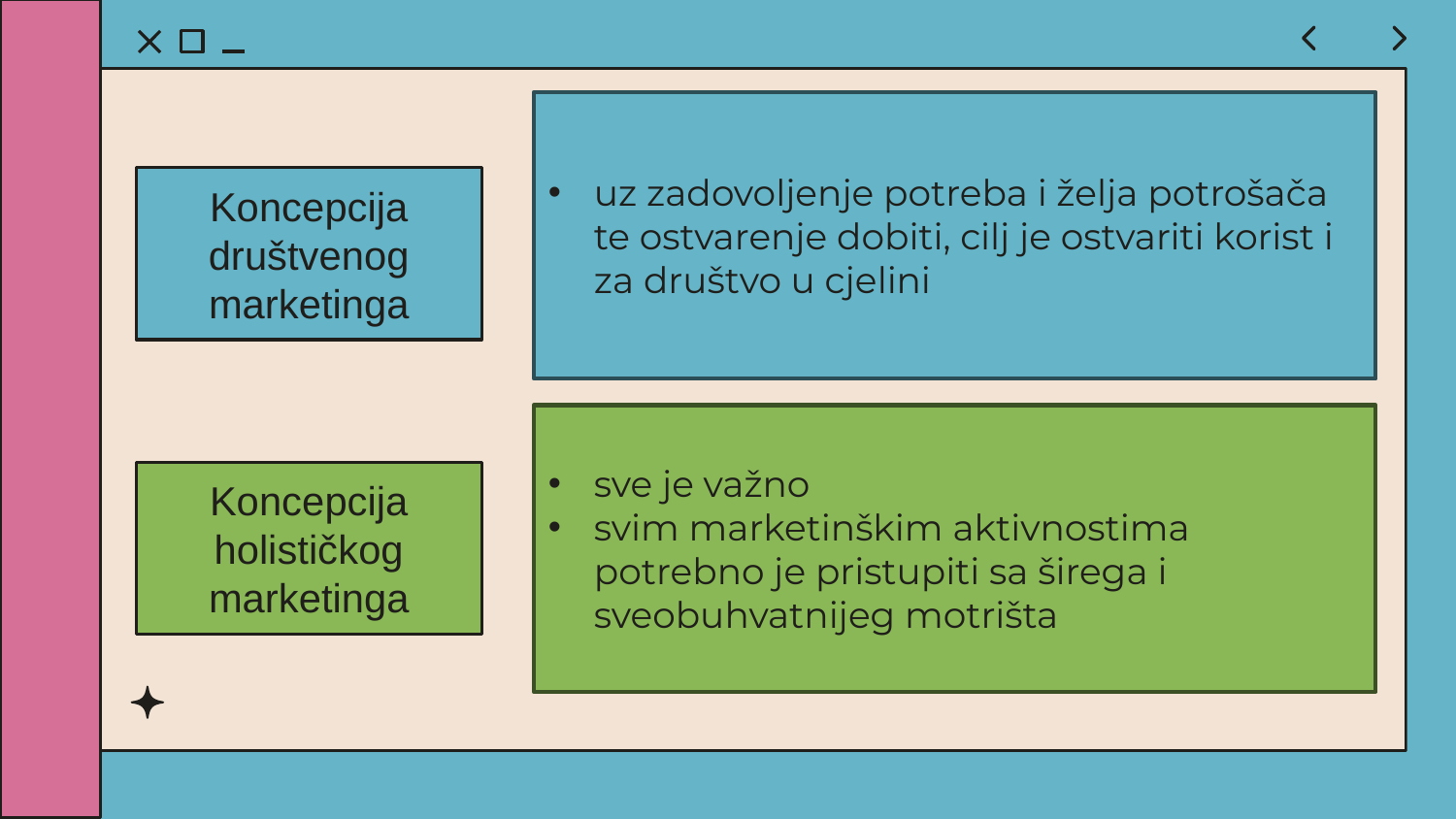

uz zadovoljenje potreba i želja potrošača te ostvarenje dobiti, cilj je ostvariti korist i za društvo u cjelini
Koncepcija društvenog marketinga
sve je važno
svim marketinškim aktivnostima potrebno je pristupiti sa širega i sveobuhvatnijeg motrišta
Koncepcija holističkog marketinga